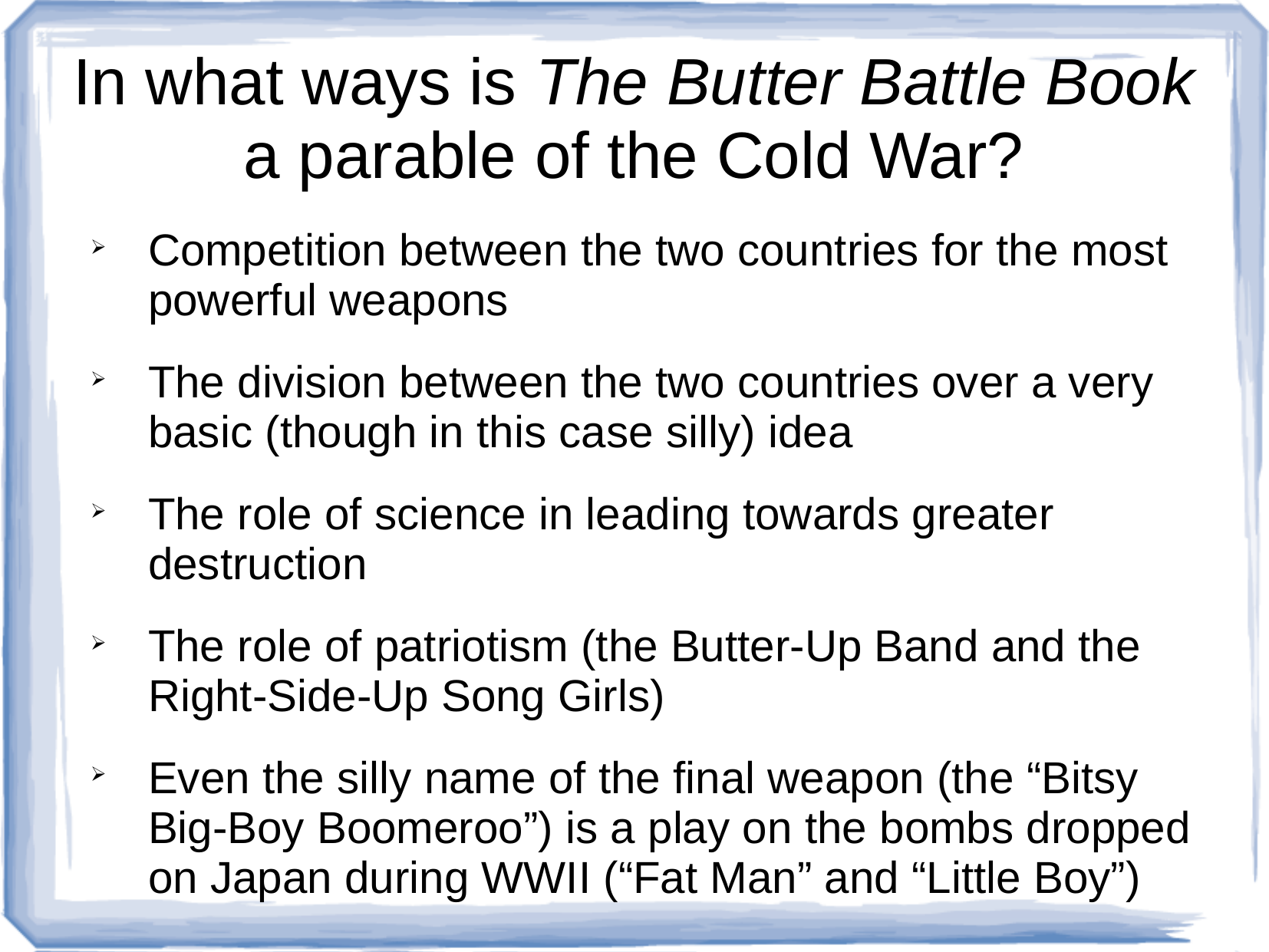

In what ways is The Butter Battle Book a parable of the Cold War?
Competition between the two countries for the most powerful weapons

The division between the two countries over a very basic (though in this case silly) idea

The role of science in leading towards greater destruction

The role of patriotism (the Butter-Up Band and the Right-Side-Up Song Girls)

Even the silly name of the final weapon (the “Bitsy Big-Boy Boomeroo”) is a play on the bombs dropped on Japan during WWII (“Fat Man” and “Little Boy”)